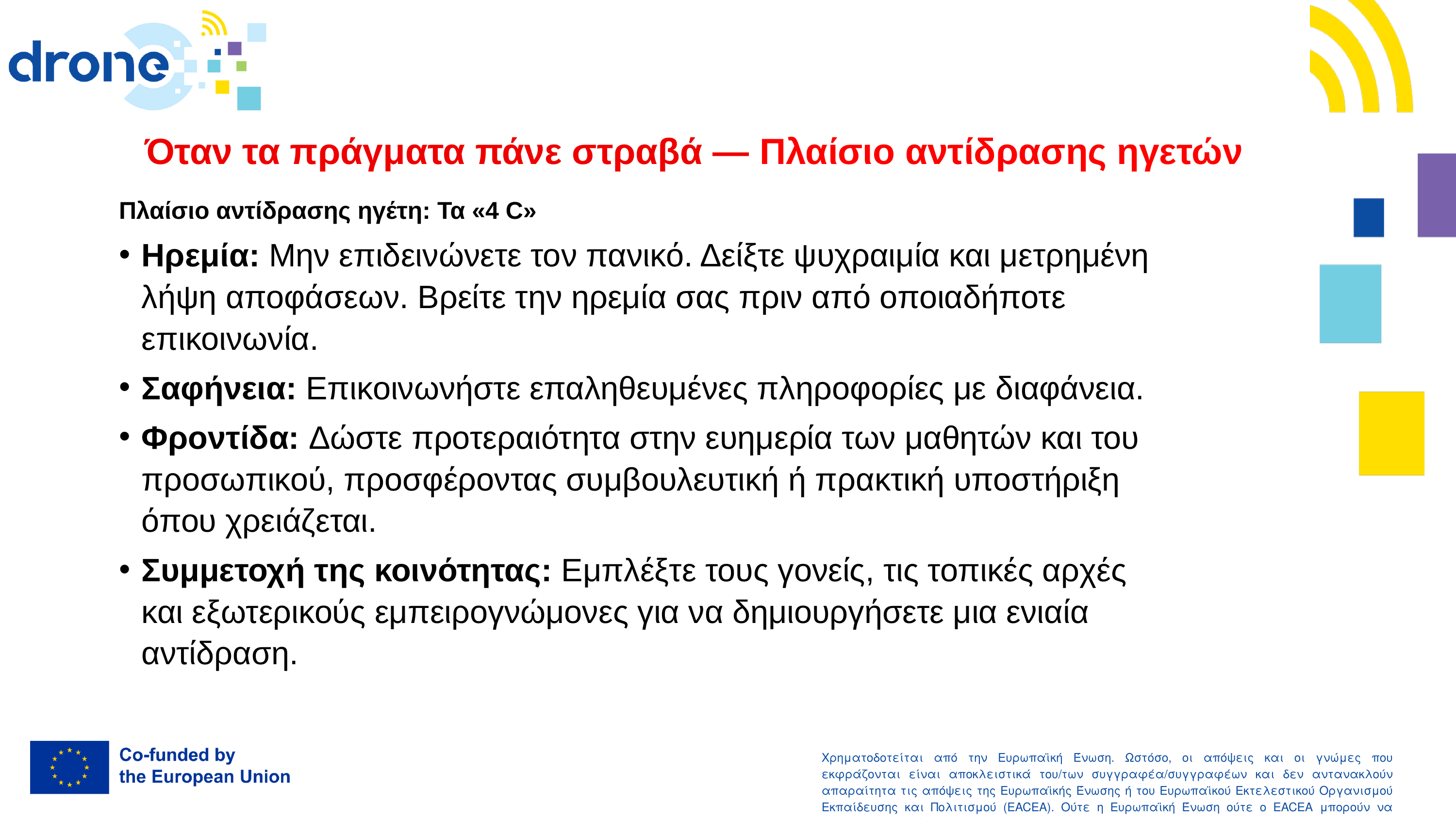

Όταν τα πράγματα πάνε στραβά — Πλαίσιο αντίδρασης ηγετών
.
02.
Πλαίσιο αντίδρασης ηγέτη: Τα «4 C»
Ηρεμία: Μην επιδεινώνετε τον πανικό. Δείξτε ψυχραιμία και μετρημένη λήψη αποφάσεων. Βρείτε την ηρεμία σας πριν από οποιαδήποτε επικοινωνία.
Σαφήνεια: Επικοινωνήστε επαληθευμένες πληροφορίες με διαφάνεια.
Φροντίδα: Δώστε προτεραιότητα στην ευημερία των μαθητών και του προσωπικού, προσφέροντας συμβουλευτική ή πρακτική υποστήριξη όπου χρειάζεται.
Συμμετοχή της κοινότητας: Εμπλέξτε τους γονείς, τις τοπικές αρχές και εξωτερικούς εμπειρογνώμονες για να δημιουργήσετε μια ενιαία αντίδραση.
01.
03.
04.

Χρηματοδοτείται από την Ευρωπαϊκή Ένωση. Ωστόσο, οι απόψεις και οι γνώμες που εκφράζονται είναι αποκλειστικά του/των συγγραφέα/συγγραφέων και δεν αντανακλούν απαραίτητα τις απόψεις της Ευρωπαϊκής Ένωσης ή του Ευρωπαϊκού Εκτελεστικού Οργανισμού Εκπαίδευσης και Πολιτισμού (EACEA). Ούτε η Ευρωπαϊκή Ένωση ούτε ο EACEA μπορούν να θεωρηθούν υπεύθυνοι για αυτές.